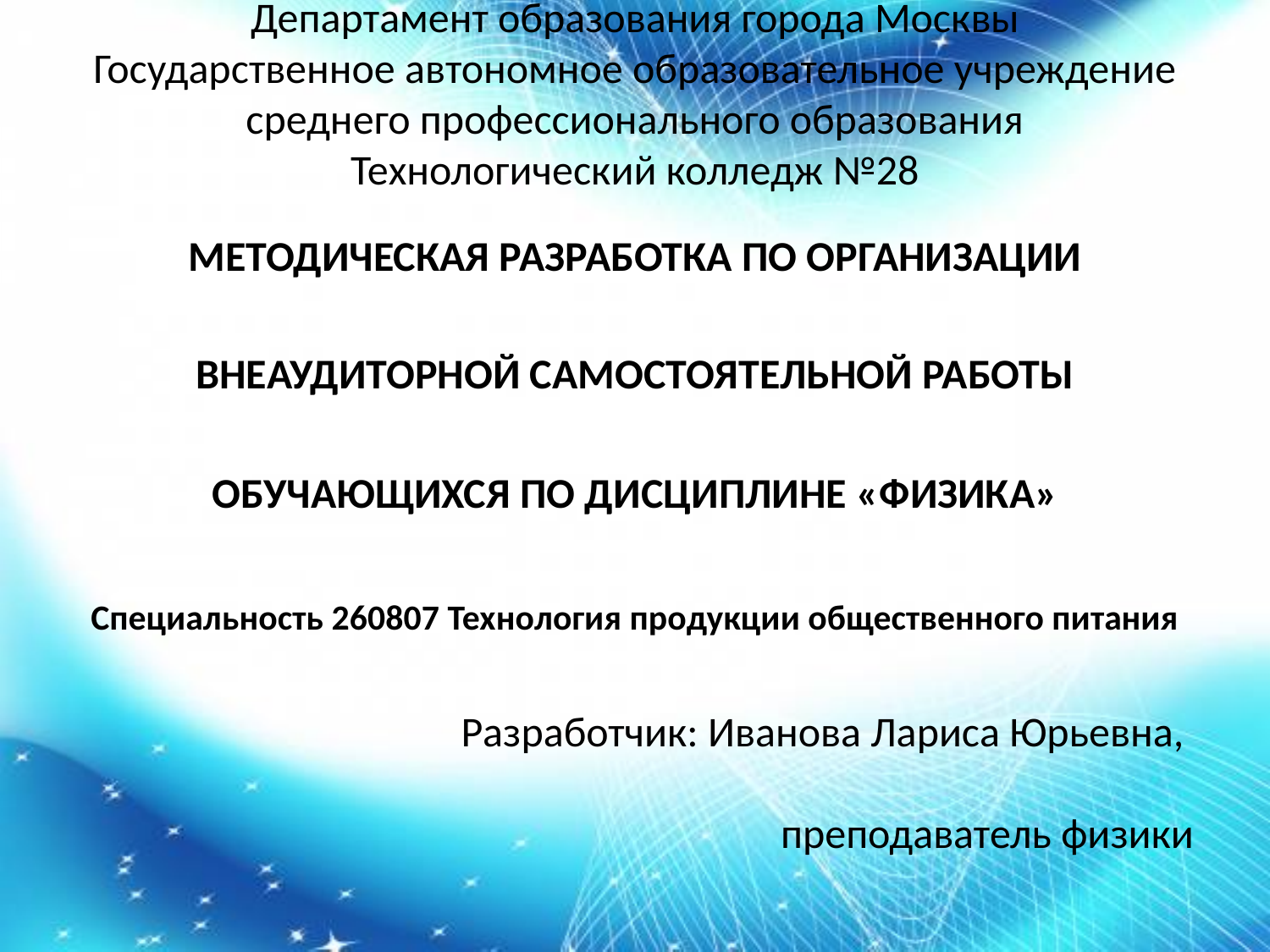

# Департамент образования города Москвы Государственное автономное образовательное учреждение среднего профессионального образования Технологический колледж №28
МЕТОДИЧЕСКАЯ РАЗРАБОТКА ПО ОРГАНИЗАЦИИ

ВНЕАУДИТОРНОЙ САМОСТОЯТЕЛЬНОЙ РАБОТЫ

ОБУЧАЮЩИХСЯ ПО ДИСЦИПЛИНЕ «ФИЗИКА»

Специальность 260807 Технология продукции общественного питания

Разработчик: Иванова Лариса Юрьевна,
                                                                                                  преподаватель физики